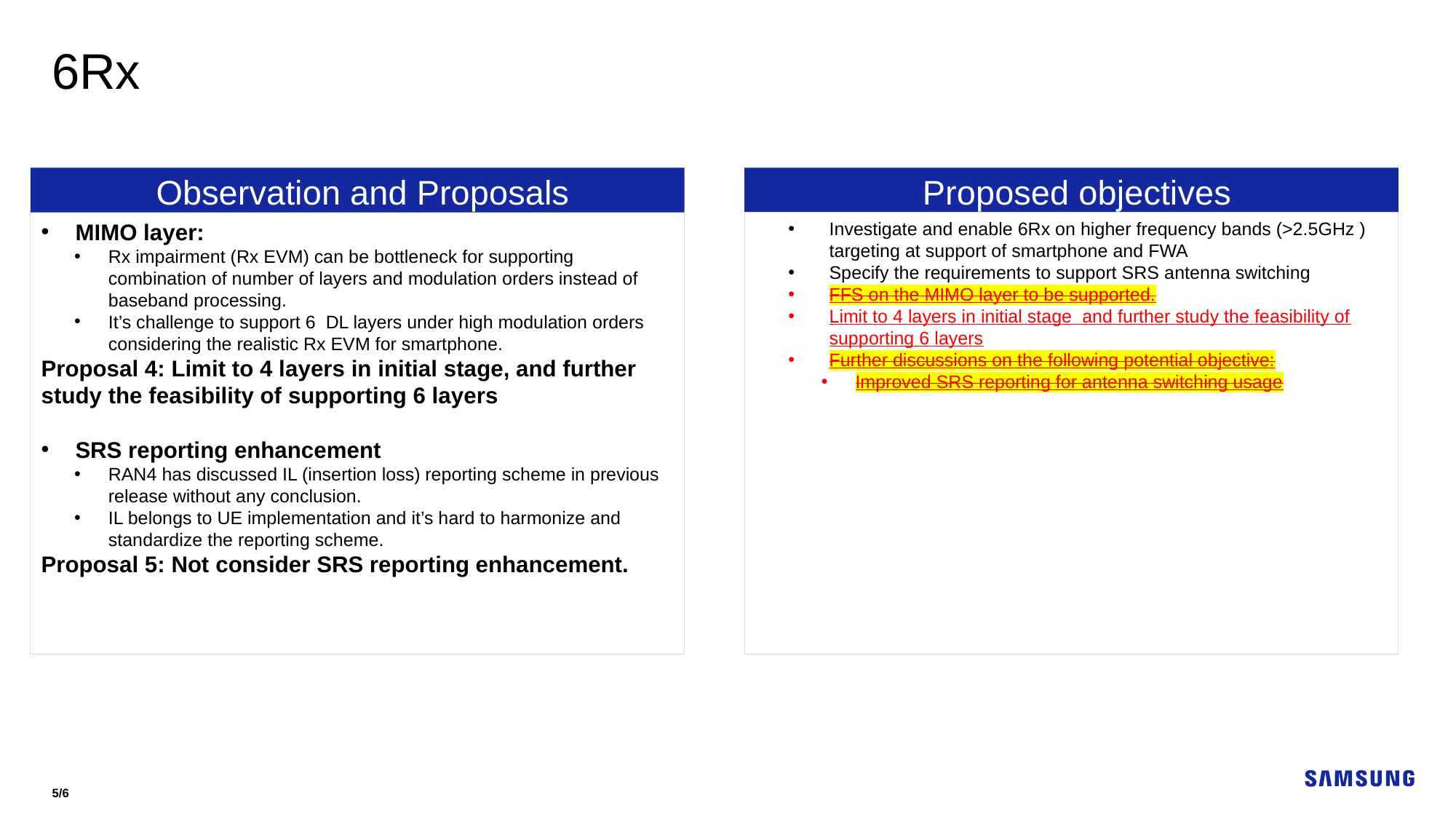

6Rx
Observation and Proposals
Proposed objectives
MIMO layer:
Rx impairment (Rx EVM) can be bottleneck for supporting combination of number of layers and modulation orders instead of baseband processing.
It’s challenge to support 6  DL layers under high modulation orders considering the realistic Rx EVM for smartphone.
Proposal 4: Limit to 4 layers in initial stage, and further study the feasibility of supporting 6 layers

SRS reporting enhancement
RAN4 has discussed IL (insertion loss) reporting scheme in previous release without any conclusion.
IL belongs to UE implementation and it’s hard to harmonize and standardize the reporting scheme.
Proposal 5: Not consider SRS reporting enhancement.
Investigate and enable 6Rx on higher frequency bands (>2.5GHz ) targeting at support of smartphone and FWA
Specify the requirements to support SRS antenna switching
FFS on the MIMO layer to be supported.
Limit to 4 layers in initial stage  and further study the feasibility of supporting 6 layers
Further discussions on the following potential objective:
Improved SRS reporting for antenna switching usage
5/6